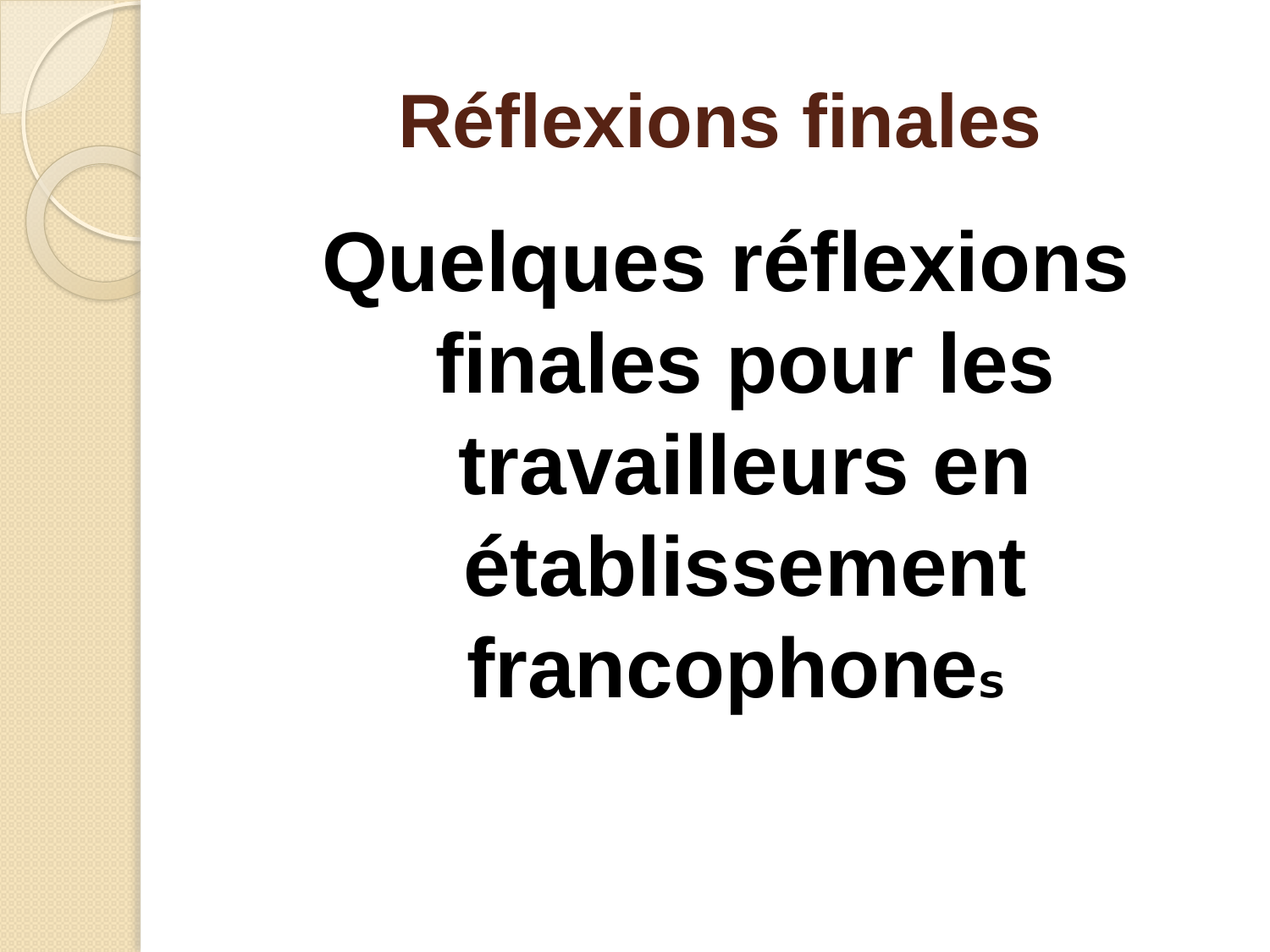

# Réflexions finales
Quelques réflexions finales pour les travailleurs en établissement francophones